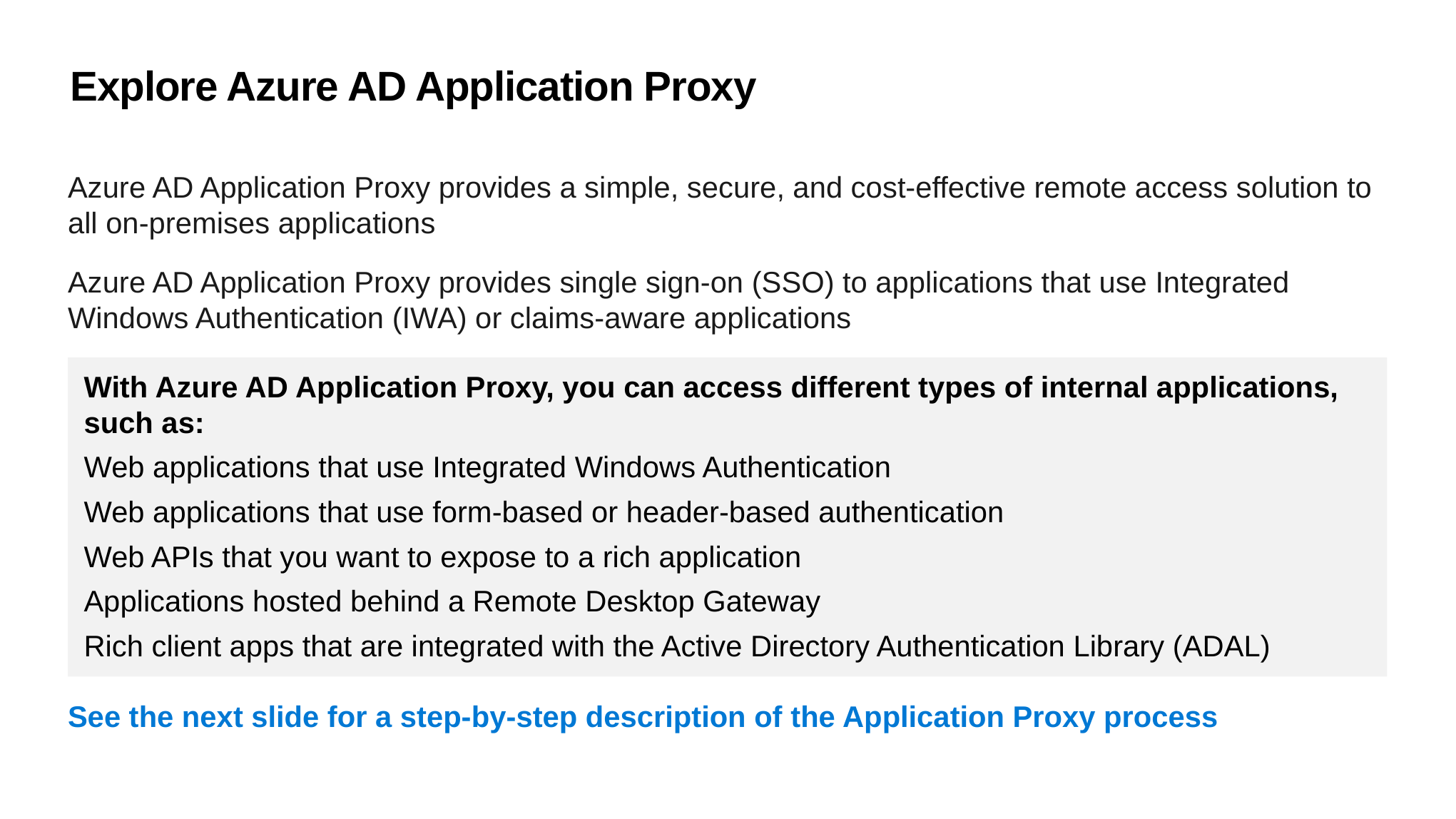

# Explore Azure AD Application Proxy
Azure AD Application Proxy provides a simple, secure, and cost-effective remote access solution to all on-premises applications
Azure AD Application Proxy provides single sign-on (SSO) to applications that use Integrated Windows Authentication (IWA) or claims-aware applications
With Azure AD Application Proxy, you can access different types of internal applications,
such as:
Web applications that use Integrated Windows Authentication
Web applications that use form-based or header-based authentication
Web APIs that you want to expose to a rich application
Applications hosted behind a Remote Desktop Gateway
Rich client apps that are integrated with the Active Directory Authentication Library (ADAL)
See the next slide for a step-by-step description of the Application Proxy process